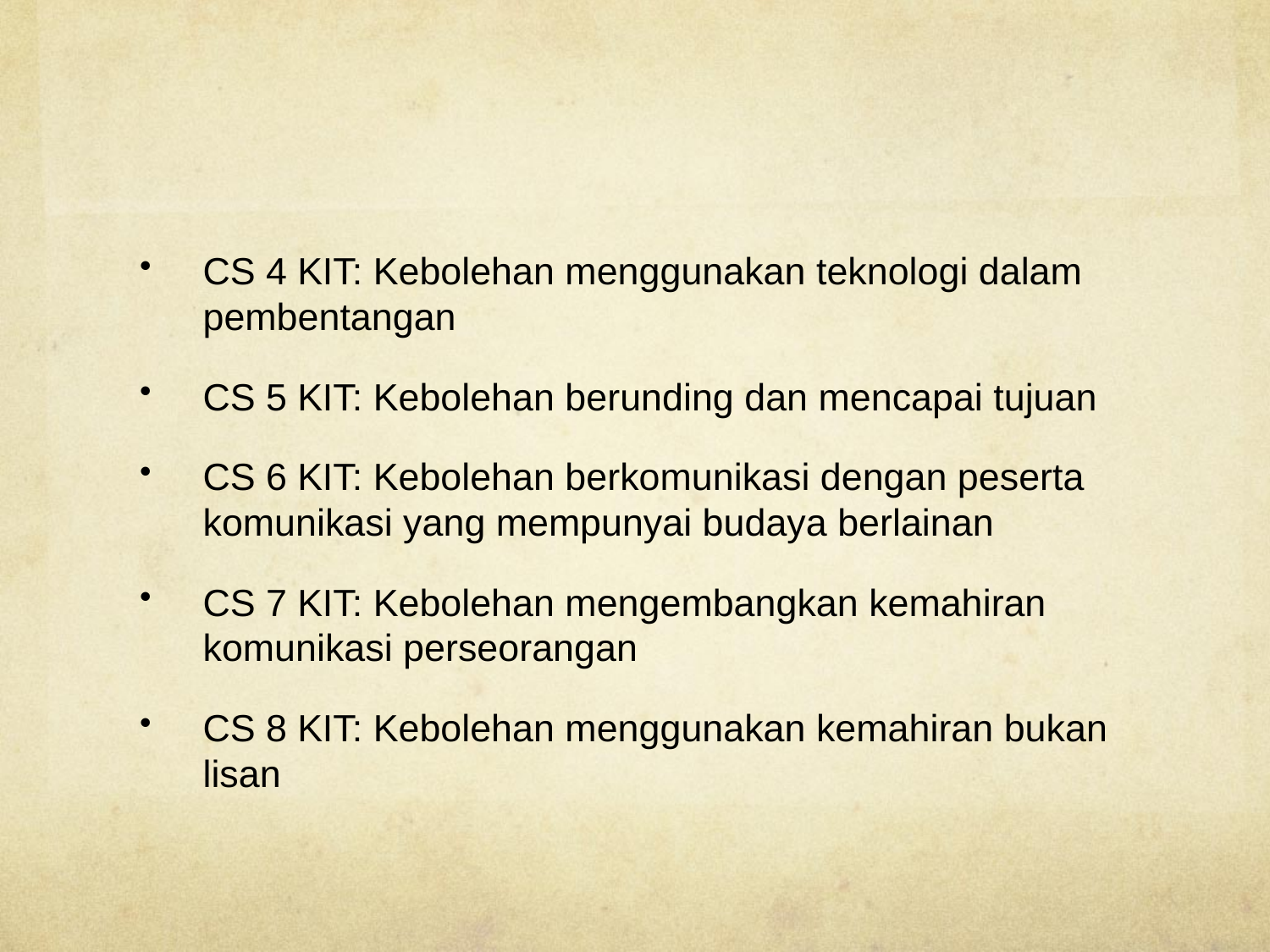

#
CS 4 KIT: Kebolehan menggunakan teknologi dalam pembentangan
CS 5 KIT: Kebolehan berunding dan mencapai tujuan
CS 6 KIT: Kebolehan berkomunikasi dengan peserta komunikasi yang mempunyai budaya berlainan
CS 7 KIT: Kebolehan mengembangkan kemahiran komunikasi perseorangan
CS 8 KIT: Kebolehan menggunakan kemahiran bukan lisan